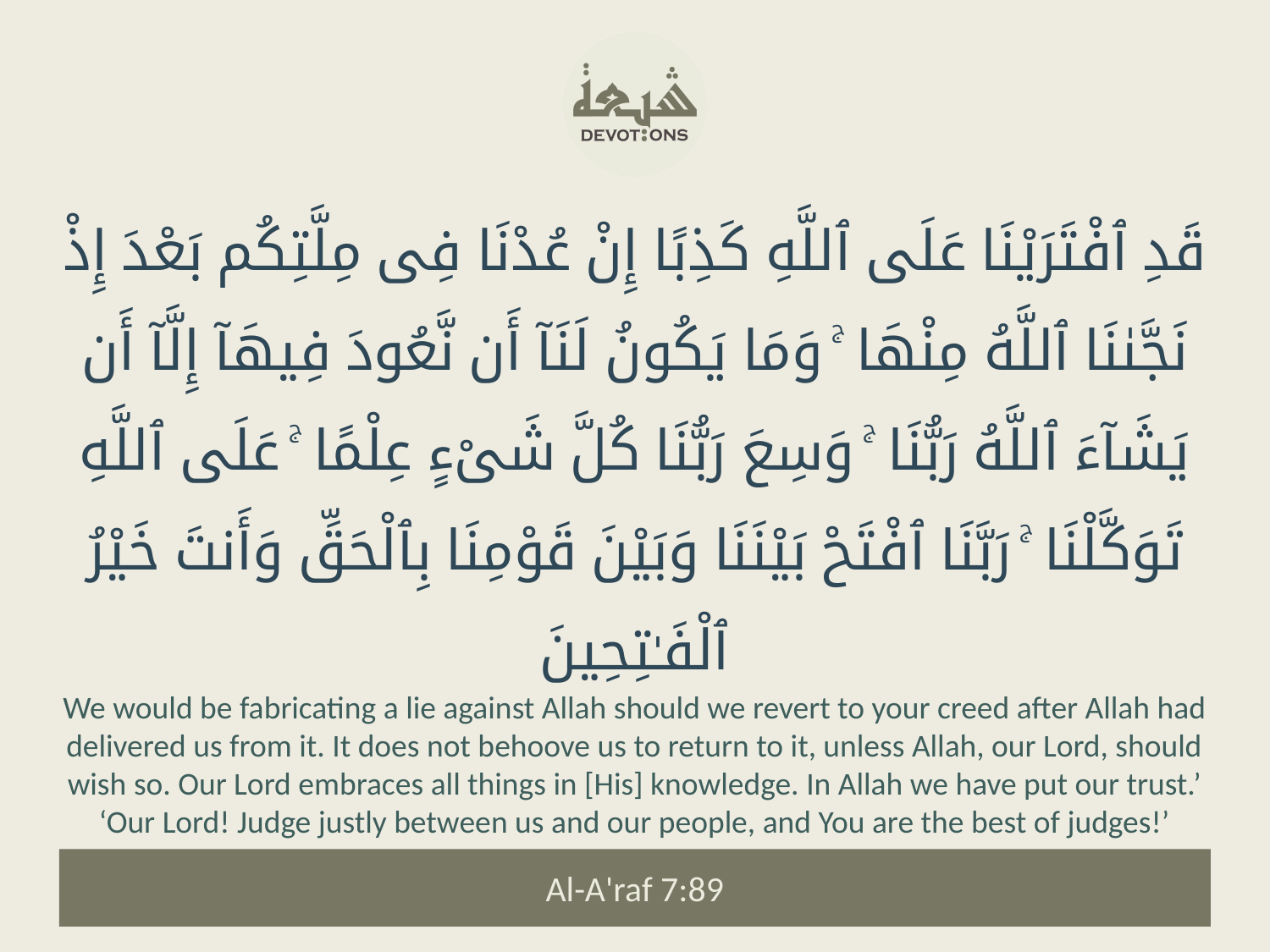

قَدِ ٱفْتَرَيْنَا عَلَى ٱللَّهِ كَذِبًا إِنْ عُدْنَا فِى مِلَّتِكُم بَعْدَ إِذْ نَجَّىٰنَا ٱللَّهُ مِنْهَا ۚ وَمَا يَكُونُ لَنَآ أَن نَّعُودَ فِيهَآ إِلَّآ أَن يَشَآءَ ٱللَّهُ رَبُّنَا ۚ وَسِعَ رَبُّنَا كُلَّ شَىْءٍ عِلْمًا ۚ عَلَى ٱللَّهِ تَوَكَّلْنَا ۚ رَبَّنَا ٱفْتَحْ بَيْنَنَا وَبَيْنَ قَوْمِنَا بِٱلْحَقِّ وَأَنتَ خَيْرُ ٱلْفَـٰتِحِينَ
We would be fabricating a lie against Allah should we revert to your creed after Allah had delivered us from it. It does not behoove us to return to it, unless Allah, our Lord, should wish so. Our Lord embraces all things in [His] knowledge. In Allah we have put our trust.’ ‘Our Lord! Judge justly between us and our people, and You are the best of judges!’
Al-A'raf 7:89